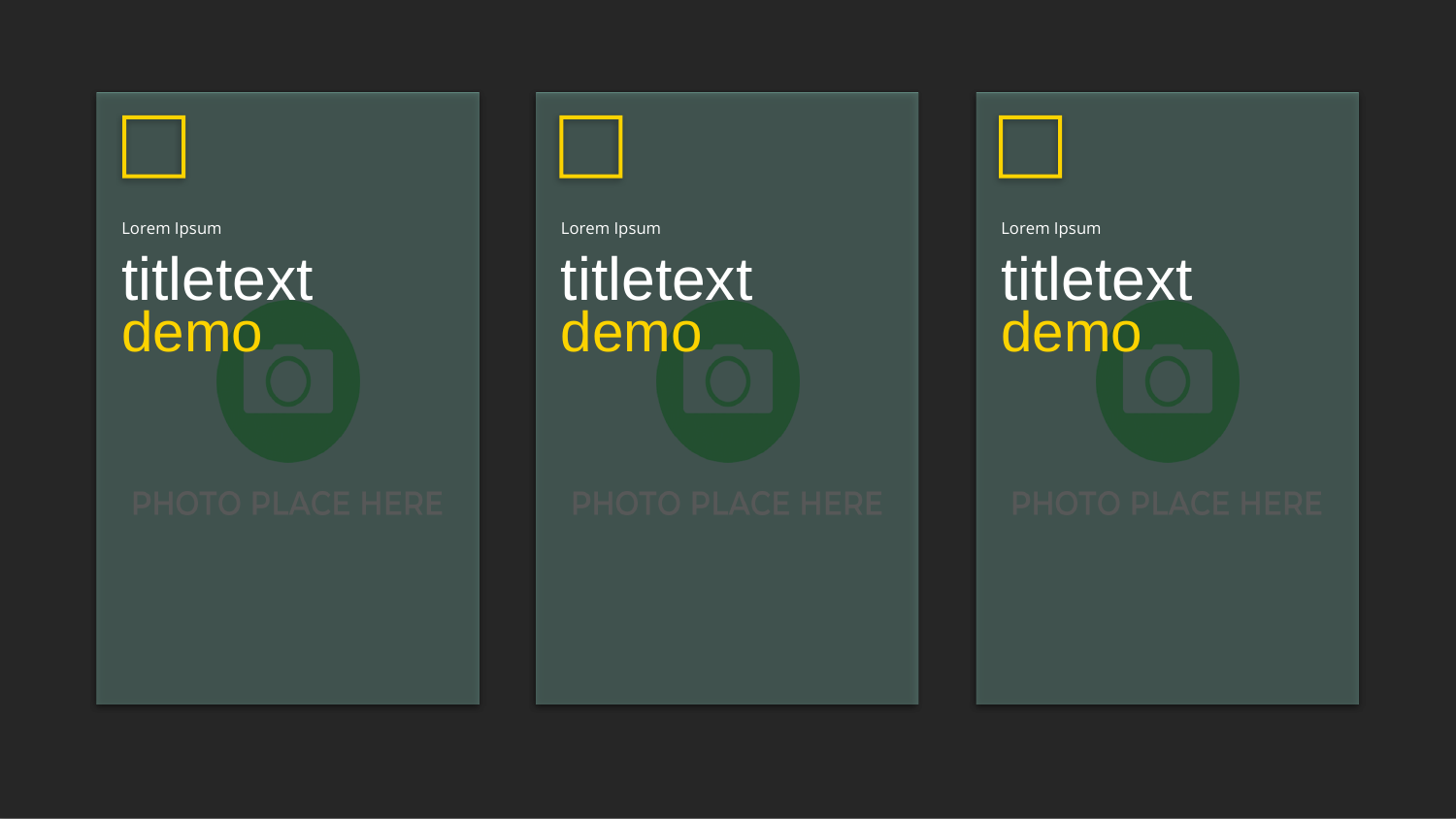

Lorem Ipsum
Lorem Ipsum
Lorem Ipsum
titletext
titletext
titletext
demo
demo
demo